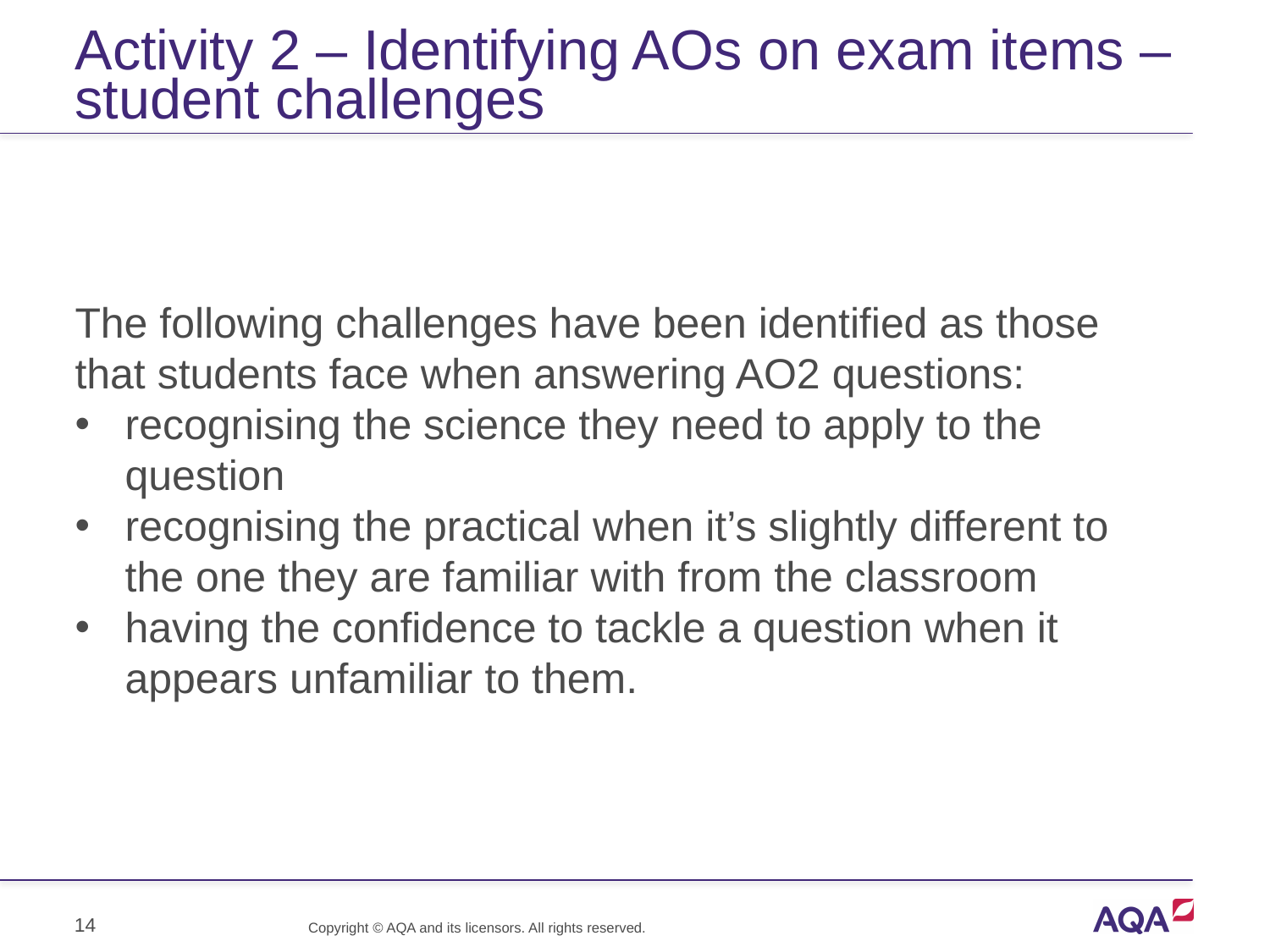

# Activity 2 – Identifying AOs on exam items – student challenges
The following challenges have been identified as those that students face when answering AO2 questions:
recognising the science they need to apply to the question
recognising the practical when it’s slightly different to the one they are familiar with from the classroom
having the confidence to tackle a question when it appears unfamiliar to them.
14
Copyright © AQA and its licensors. All rights reserved.